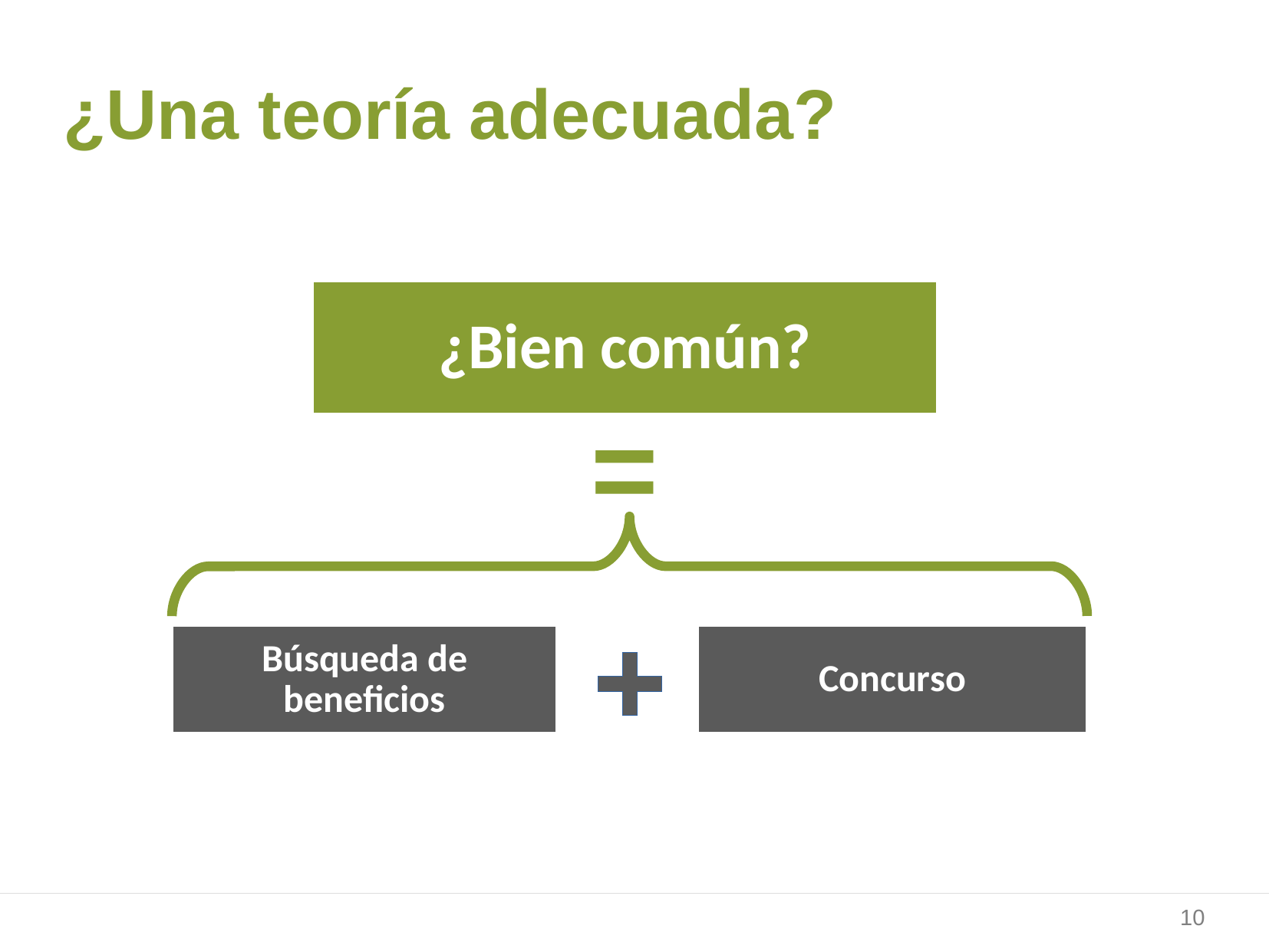

10
# ¿Una teoría adecuada?

¿Bien común?
=
Búsqueda de beneficios
Concurso